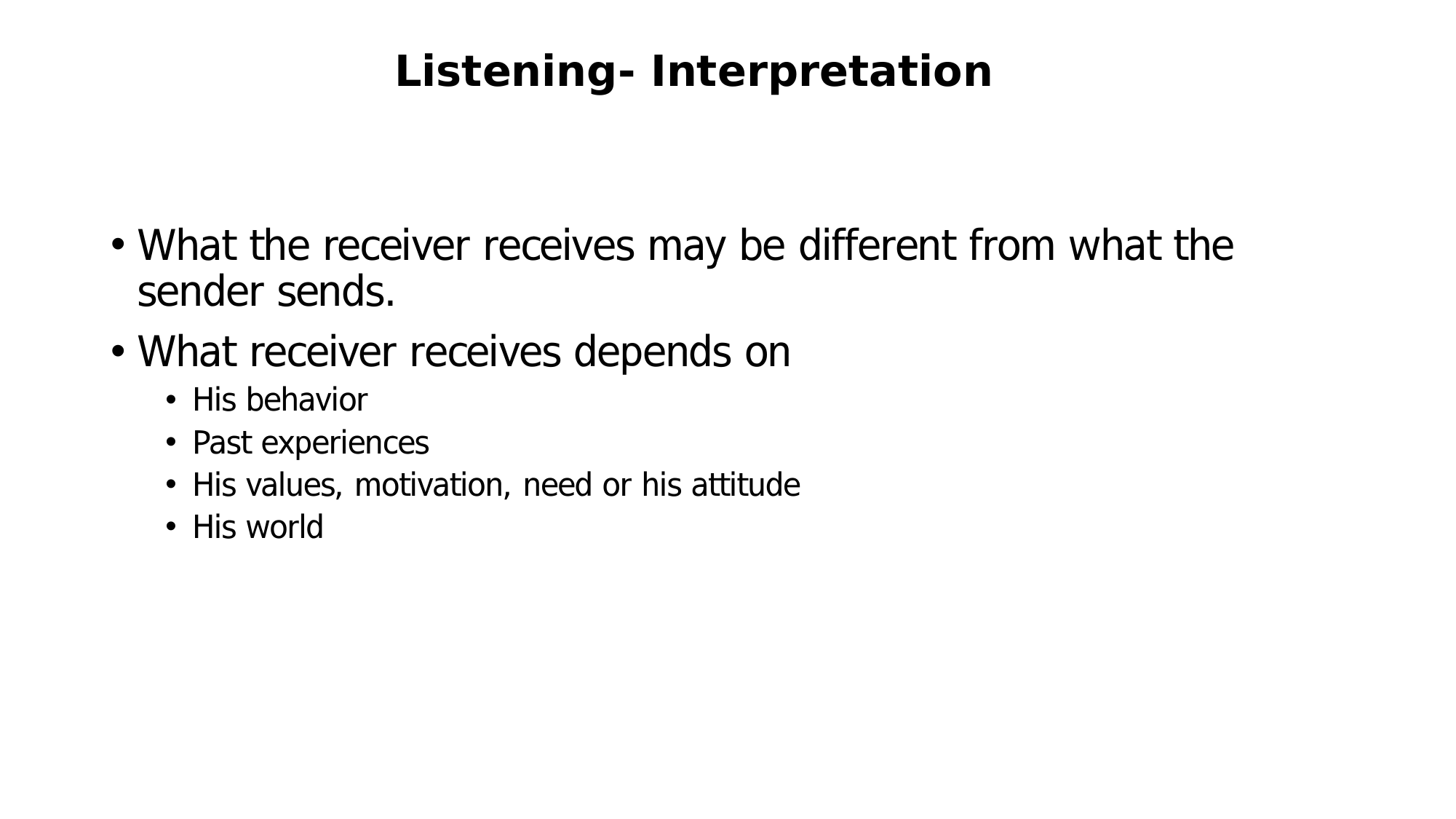

# Listening- Interpretation
What the receiver receives may be different from what the sender sends.
What receiver receives depends on
His behavior
Past experiences
His values, motivation, need or his attitude
His world